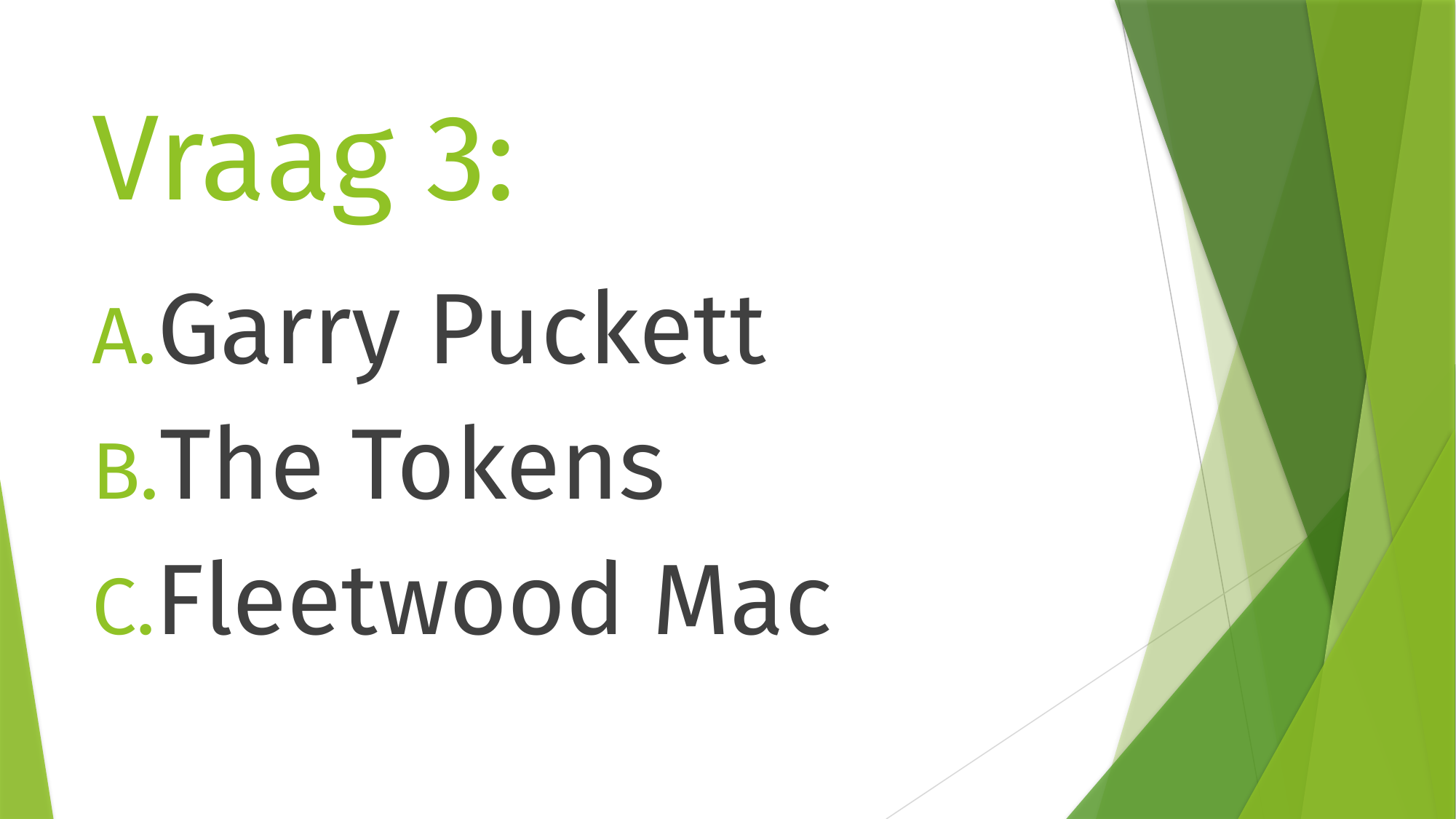

# Vraag 3:
Garry Puckett
The Tokens
Fleetwood Mac